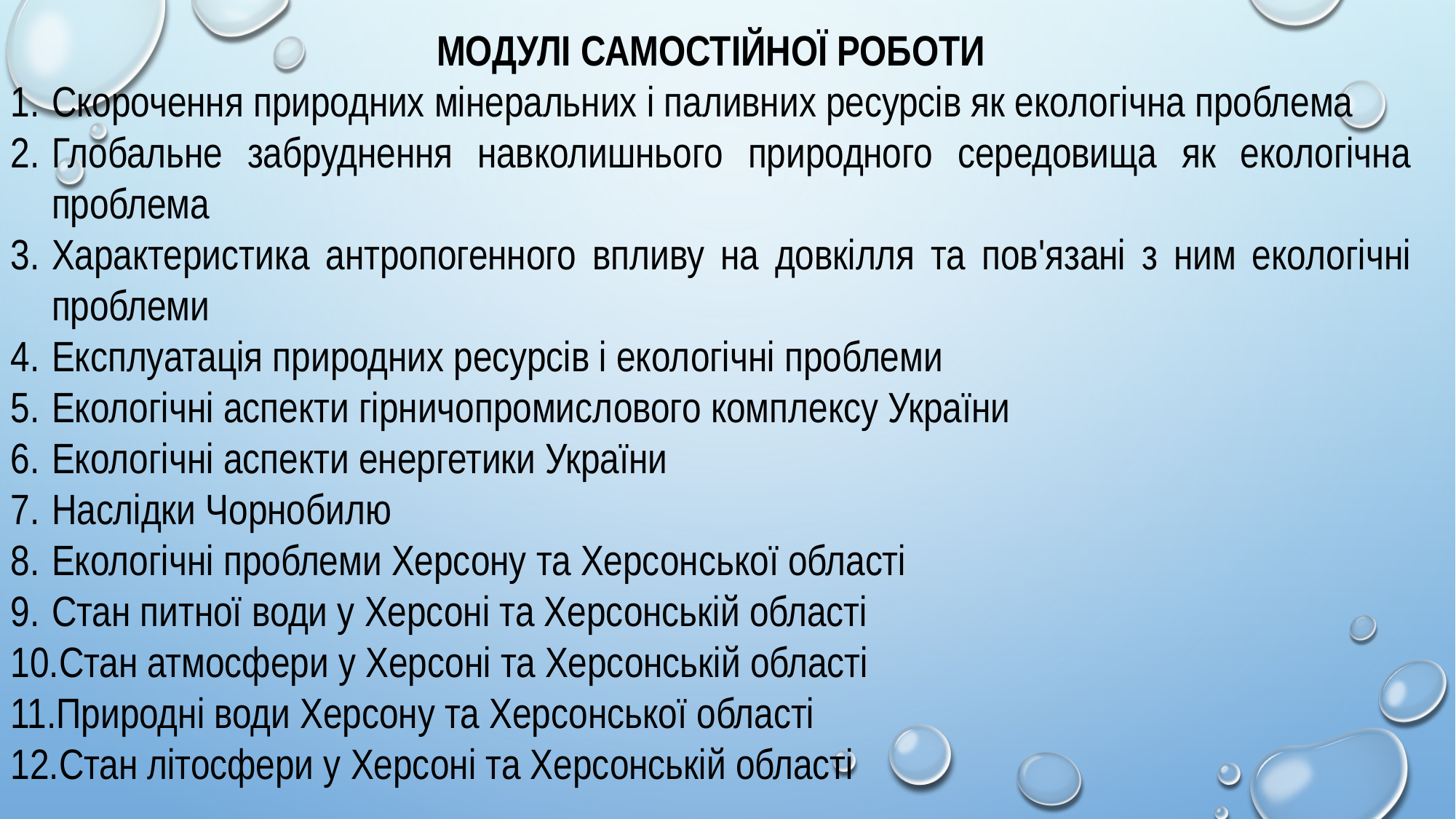

МОДУЛІ САМОСТІЙНОЇ РОБОТИ
Скорочення природних мінеральних і паливних ресурсів як екологічна проблема
Глобальне забруднення навколишнього природного середовища як екологічна проблема
Характеристика антропогенного впливу на довкілля та пов'язані з ним екологічні проблеми
Експлуатація природних ресурсів і екологічні проблеми
Екологічні аспекти гірничопромислового комплексу України
Екологічні аспекти енергетики України
Наслідки Чорнобилю
Екологічні проблеми Херсону та Херсонської області
Стан питної води у Херсоні та Херсонській області
Стан атмосфери у Херсоні та Херсонській області
Природні води Херсону та Херсонської області
Стан літосфери у Херсоні та Херсонській області